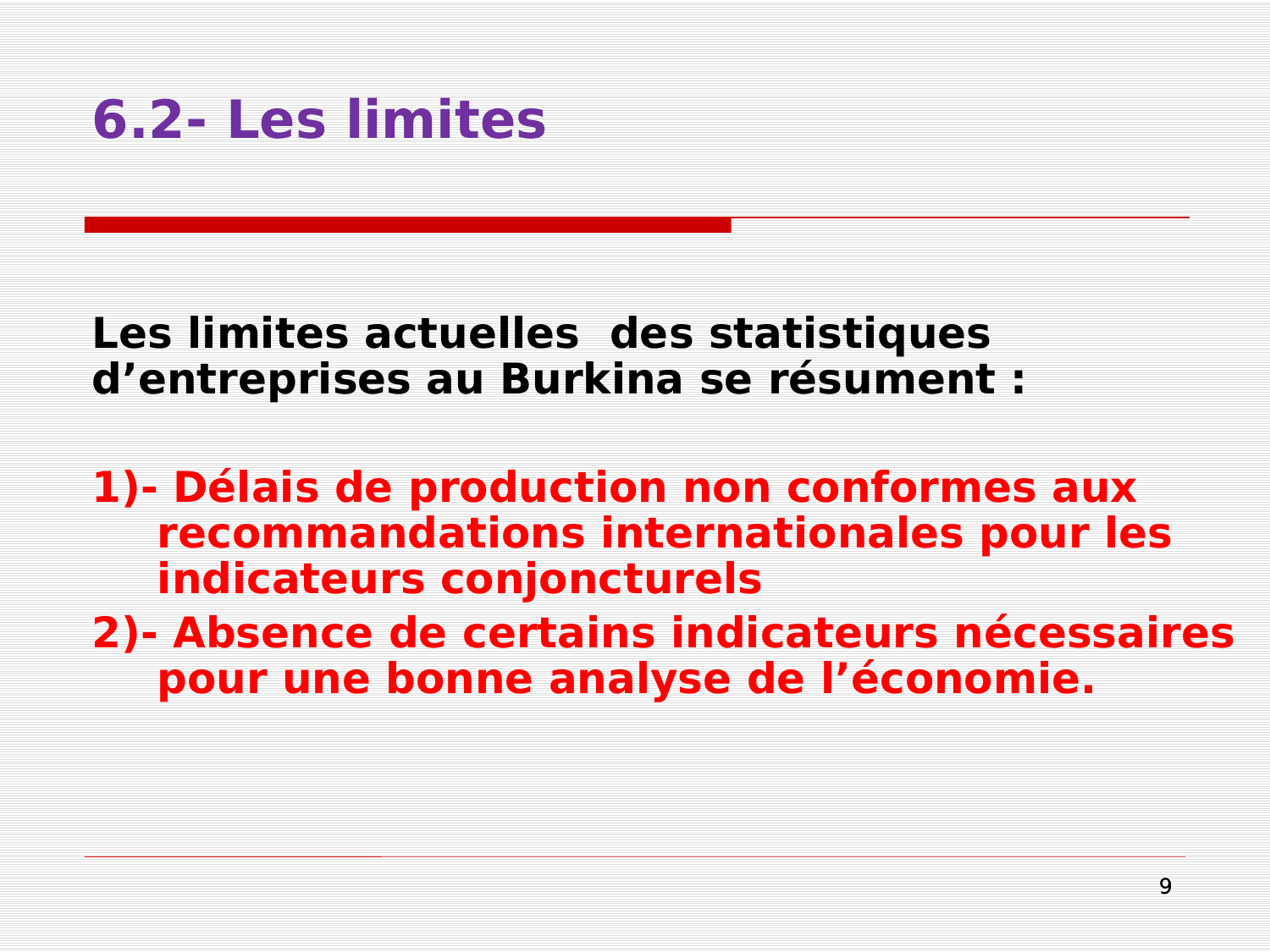

# 6.2- Les limites

Les limites actuelles  des statistiques d’entreprises au Burkina se résument :

1)- Délais de production non conformes aux recommandations internationales pour les indicateurs conjoncturels
2)- Absence de certains indicateurs nécessaires pour une bonne analyse de l’économie.
9
9